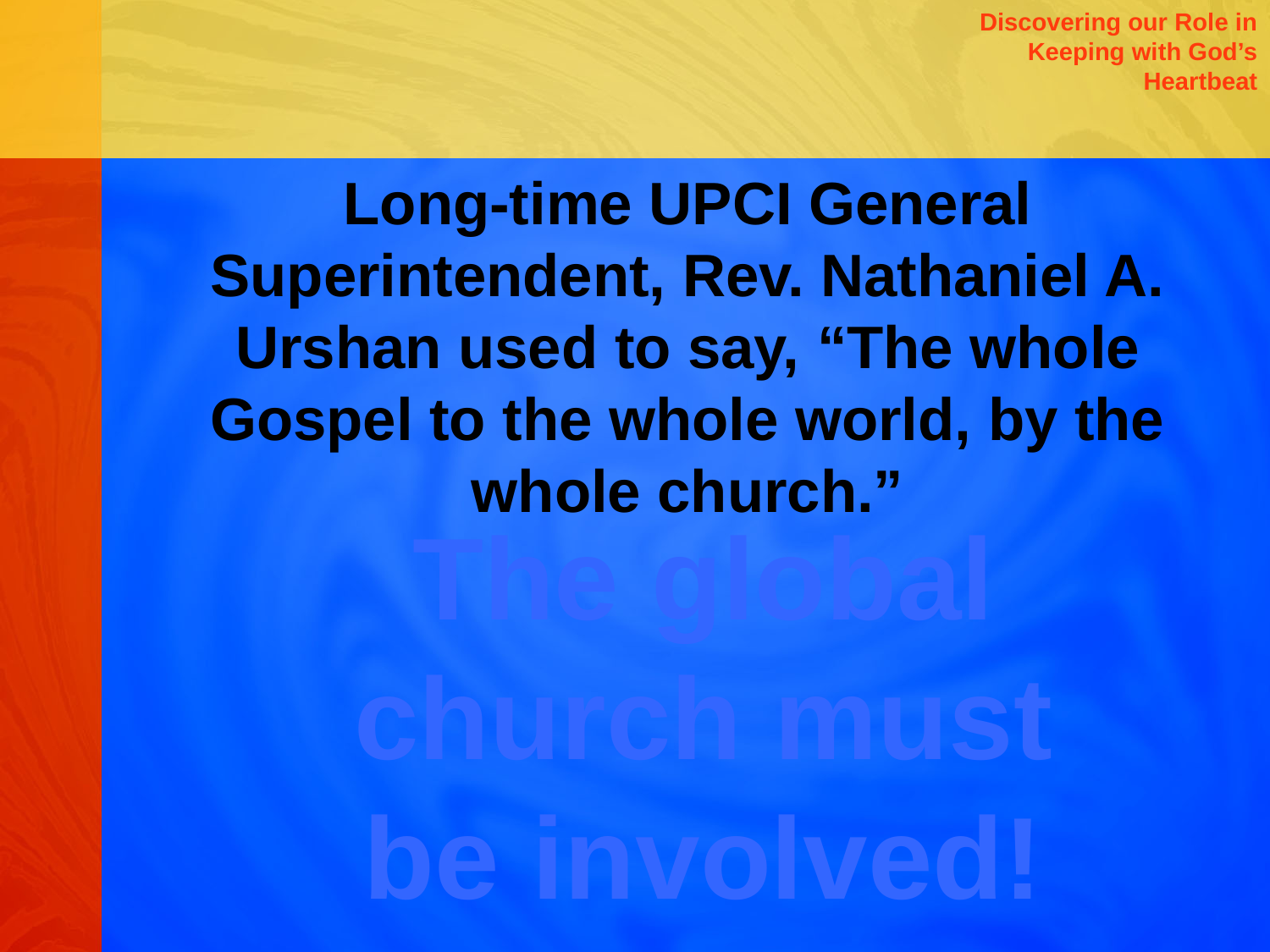

Discovering our Role in Keeping with God’s Heartbeat
Long-time UPCI General Superintendent, Rev. Nathaniel A. Urshan used to say, “The whole Gospel to the whole world, by the whole church.”
The global church must be involved!